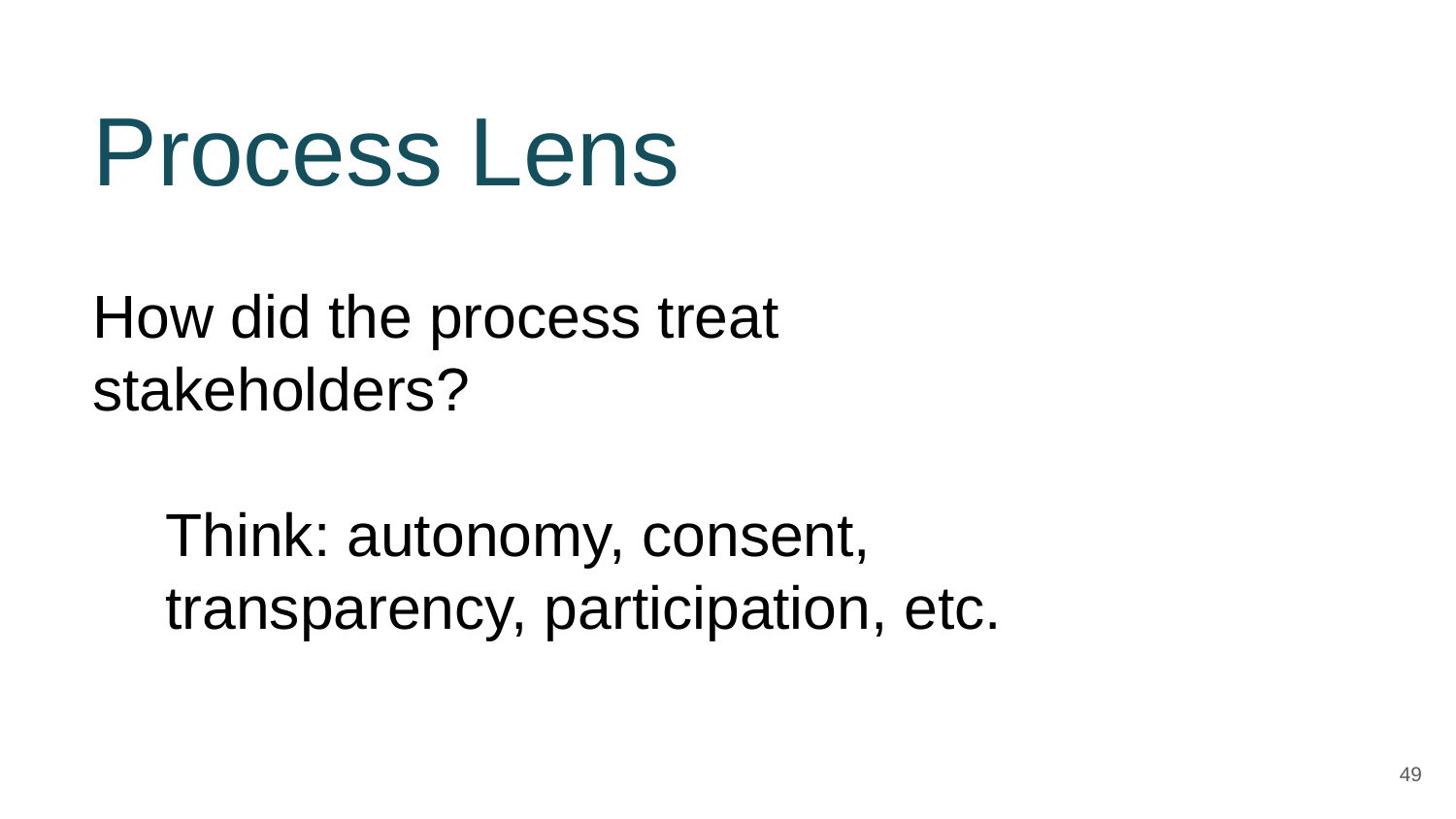

# Process Lens

How did the process treat stakeholders?

Think: autonomy, consent, transparency, participation, etc.

49